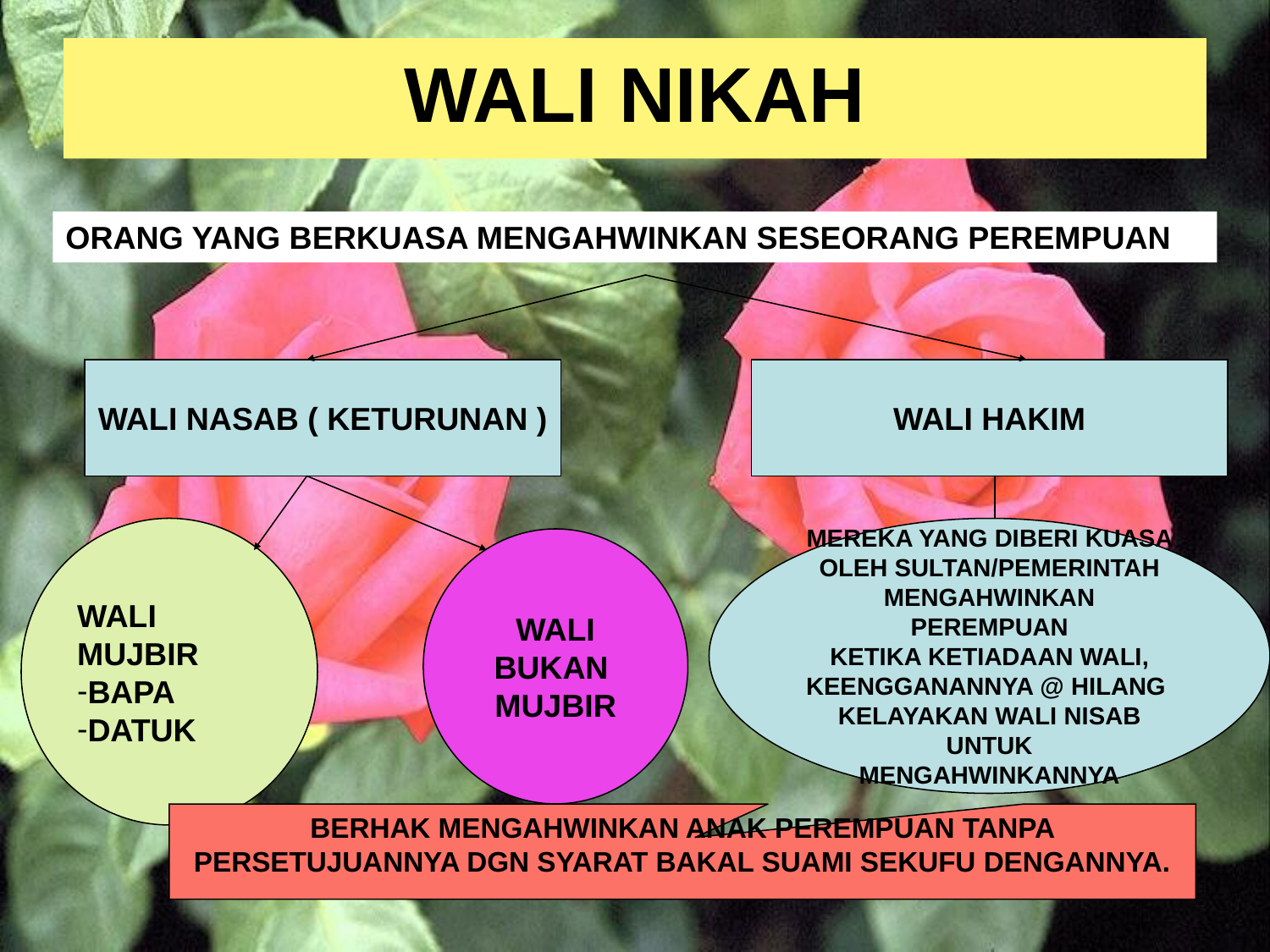

# WALI NIKAH
ORANG YANG BERKUASA MENGAHWINKAN SESEORANG PEREMPUAN
WALI NASAB ( KETURUNAN )
WALI HAKIM
WALI MUJBIR
BAPA
DATUK
MEREKA YANG DIBERI KUASA
OLEH SULTAN/PEMERINTAH
MENGAHWINKAN PEREMPUAN
KETIKA KETIADAAN WALI,
KEENGGANANNYA @ HILANG
KELAYAKAN WALI NISAB UNTUK
MENGAHWINKANNYA
WALI BUKAN
MUJBIR
BERHAK MENGAHWINKAN ANAK PEREMPUAN TANPA PERSETUJUANNYA DGN SYARAT BAKAL SUAMI SEKUFU DENGANNYA.